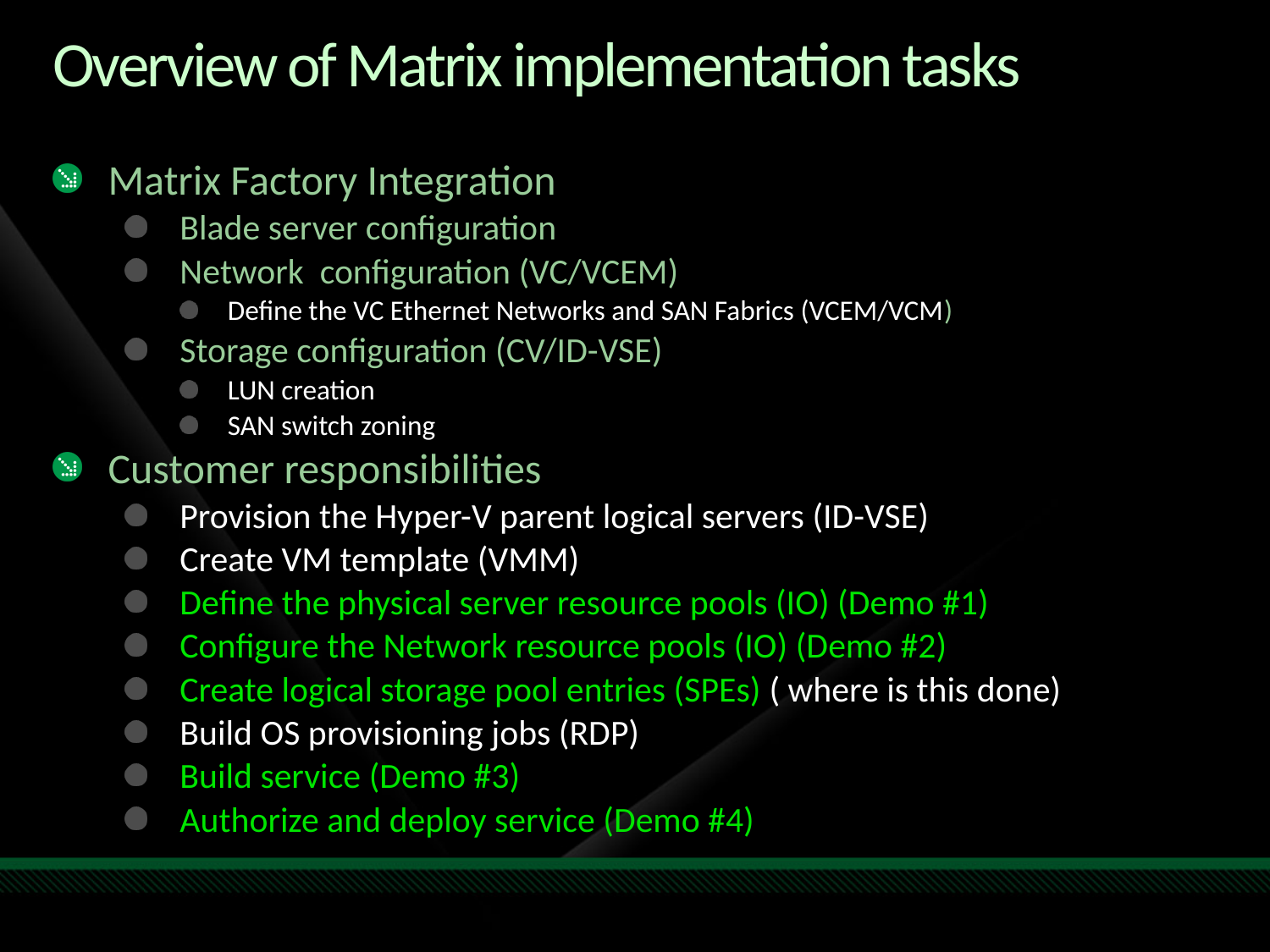

# Overview of Matrix implementation tasks
Matrix Factory Integration
Blade server configuration
Network  configuration (VC/VCEM)
Define the VC Ethernet Networks and SAN Fabrics (VCEM/VCM)
Storage configuration (CV/ID-VSE)
LUN creation
SAN switch zoning
Customer responsibilities
Provision the Hyper-V parent logical servers (ID-VSE)
Create VM template (VMM)
Define the physical server resource pools (IO) (Demo #1)
Configure the Network resource pools (IO) (Demo #2)
Create logical storage pool entries (SPEs) ( where is this done)
Build OS provisioning jobs (RDP)
Build service (Demo #3)
Authorize and deploy service (Demo #4)